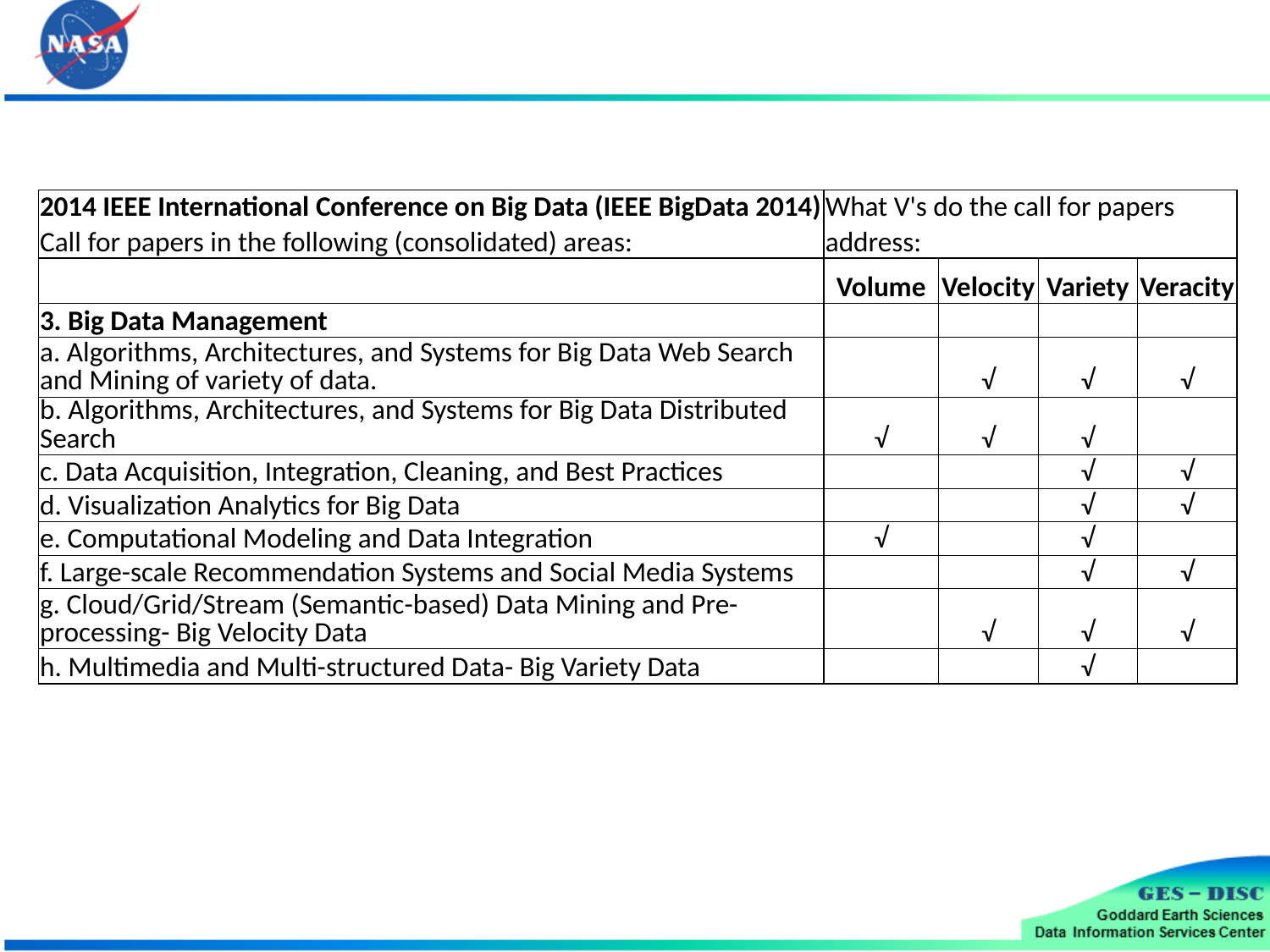

| 2014 IEEE International Conference on Big Data (IEEE BigData 2014) | What V's do the call for papers |  |  |  |
| --- | --- | --- | --- | --- |
| Call for papers in the following (consolidated) areas: | address: |  |  |  |
|  | Volume | Velocity | Variety | Veracity |
| 3. Big Data Management |  |  |  |  |
| a. Algorithms, Architectures, and Systems for Big Data Web Search and Mining of variety of data. |  | √ | √ | √ |
| b. Algorithms, Architectures, and Systems for Big Data Distributed Search | √ | √ | √ |  |
| c. Data Acquisition, Integration, Cleaning, and Best Practices |  |  | √ | √ |
| d. Visualization Analytics for Big Data |  |  | √ | √ |
| e. Computational Modeling and Data Integration | √ |  | √ |  |
| f. Large-scale Recommendation Systems and Social Media Systems |  |  | √ | √ |
| g. Cloud/Grid/Stream (Semantic-based) Data Mining and Pre-processing- Big Velocity Data |  | √ | √ | √ |
| h. Multimedia and Multi-structured Data- Big Variety Data |  |  | √ |  |